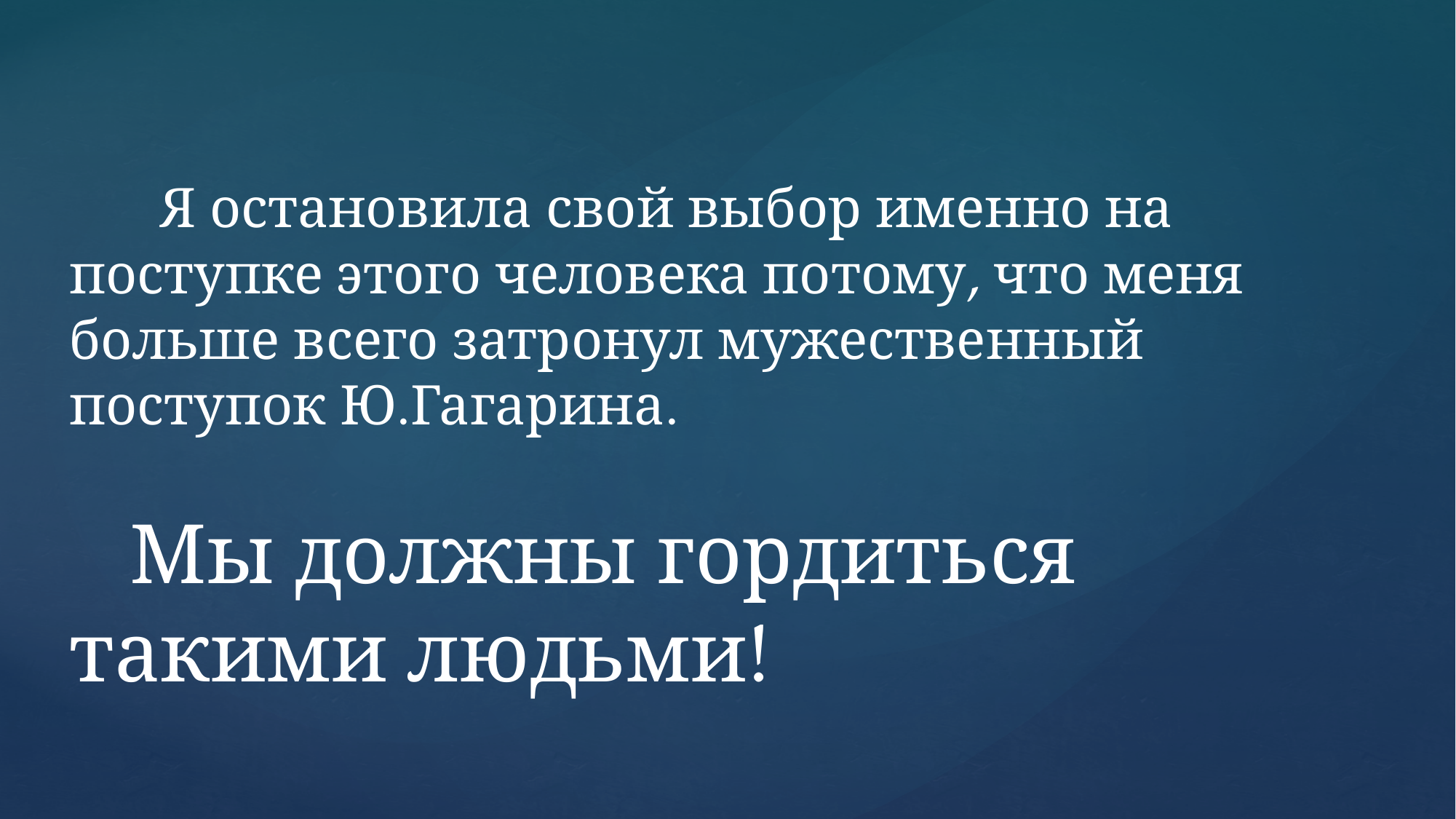

Я остановила свой выбор именно на поступке этого человека потому, что меня больше всего затронул мужественный поступок Ю.Гагарина.

    Мы должны гордиться такими людьми!